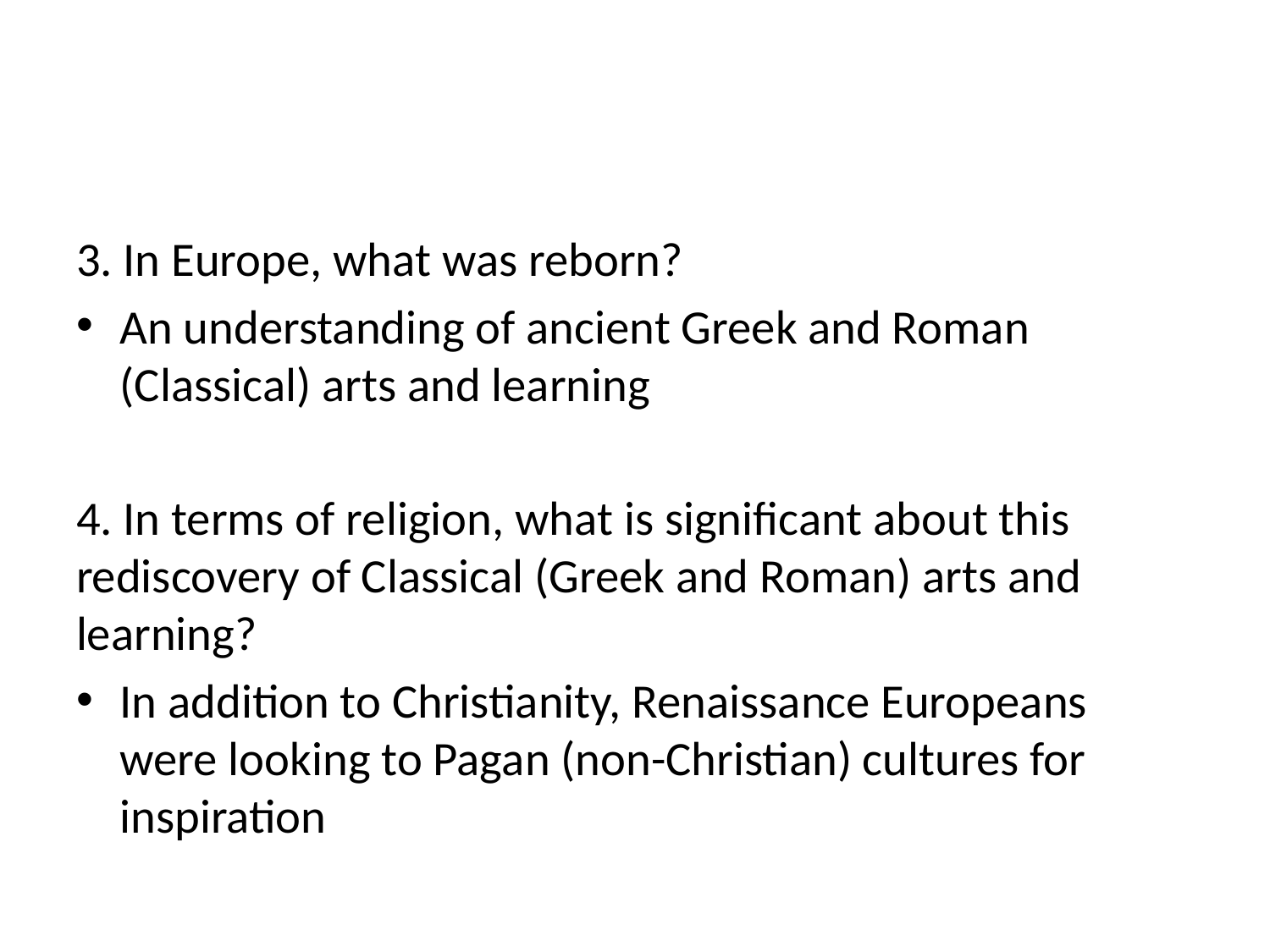

#
3. In Europe, what was reborn?
An understanding of ancient Greek and Roman (Classical) arts and learning

4. In terms of religion, what is significant about this rediscovery of Classical (Greek and Roman) arts and learning?
In addition to Christianity, Renaissance Europeans were looking to Pagan (non-Christian) cultures for inspiration